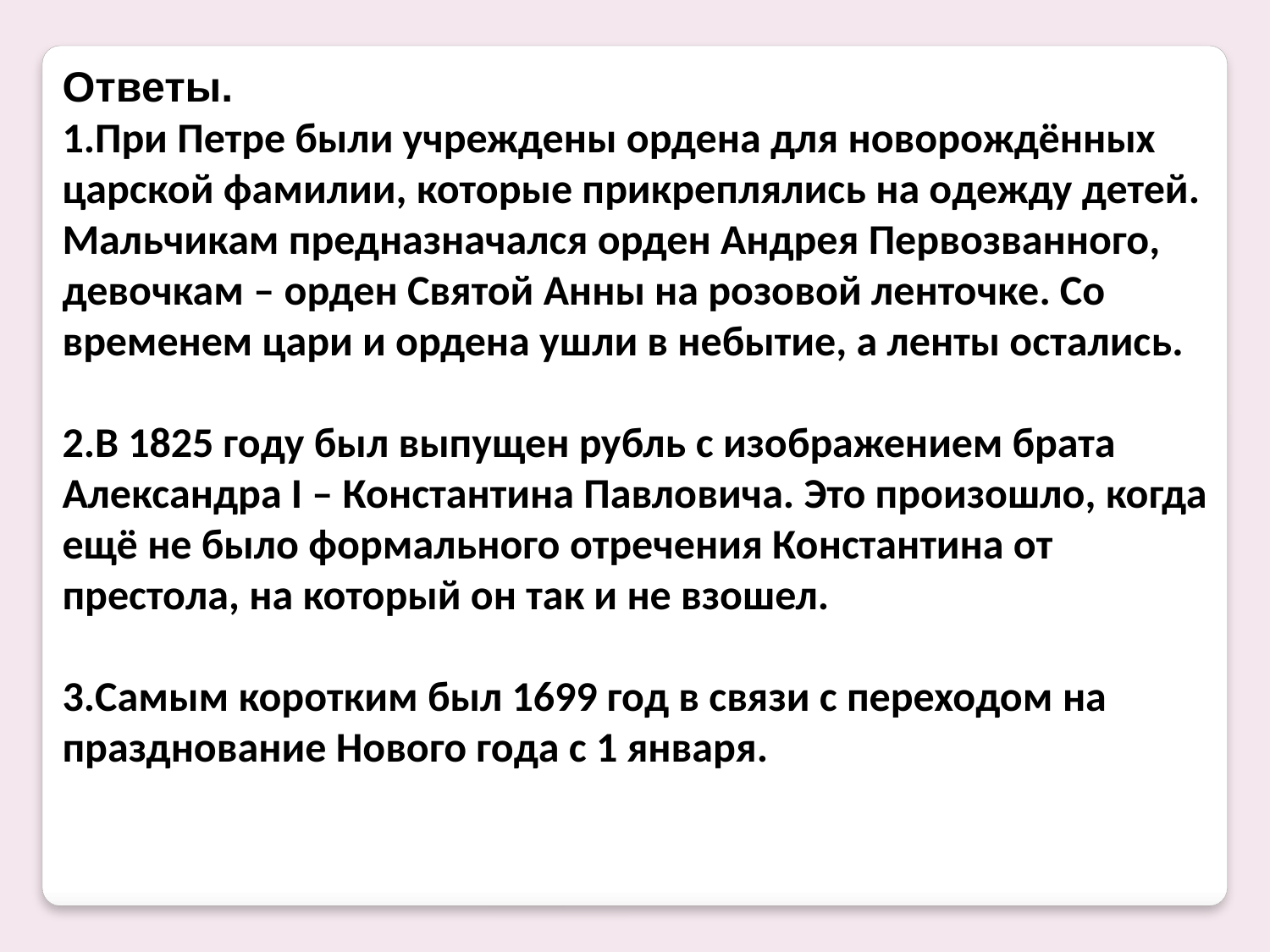

Ответы.
При Петре были учреждены ордена для новорождённых царской фамилии, которые прикреплялись на одежду детей. Мальчикам предназначался орден Андрея Первозванного, девочкам – орден Святой Анны на розовой ленточке. Со временем цари и ордена ушли в небытие, а ленты остались.

В 1825 году был выпущен рубль с изображением брата Александра I – Константина Павловича. Это произошло, когда ещё не было формального отречения Константина от престола, на который он так и не взошел.

Самым коротким был 1699 год в связи с переходом на празднование Нового года с 1 января.